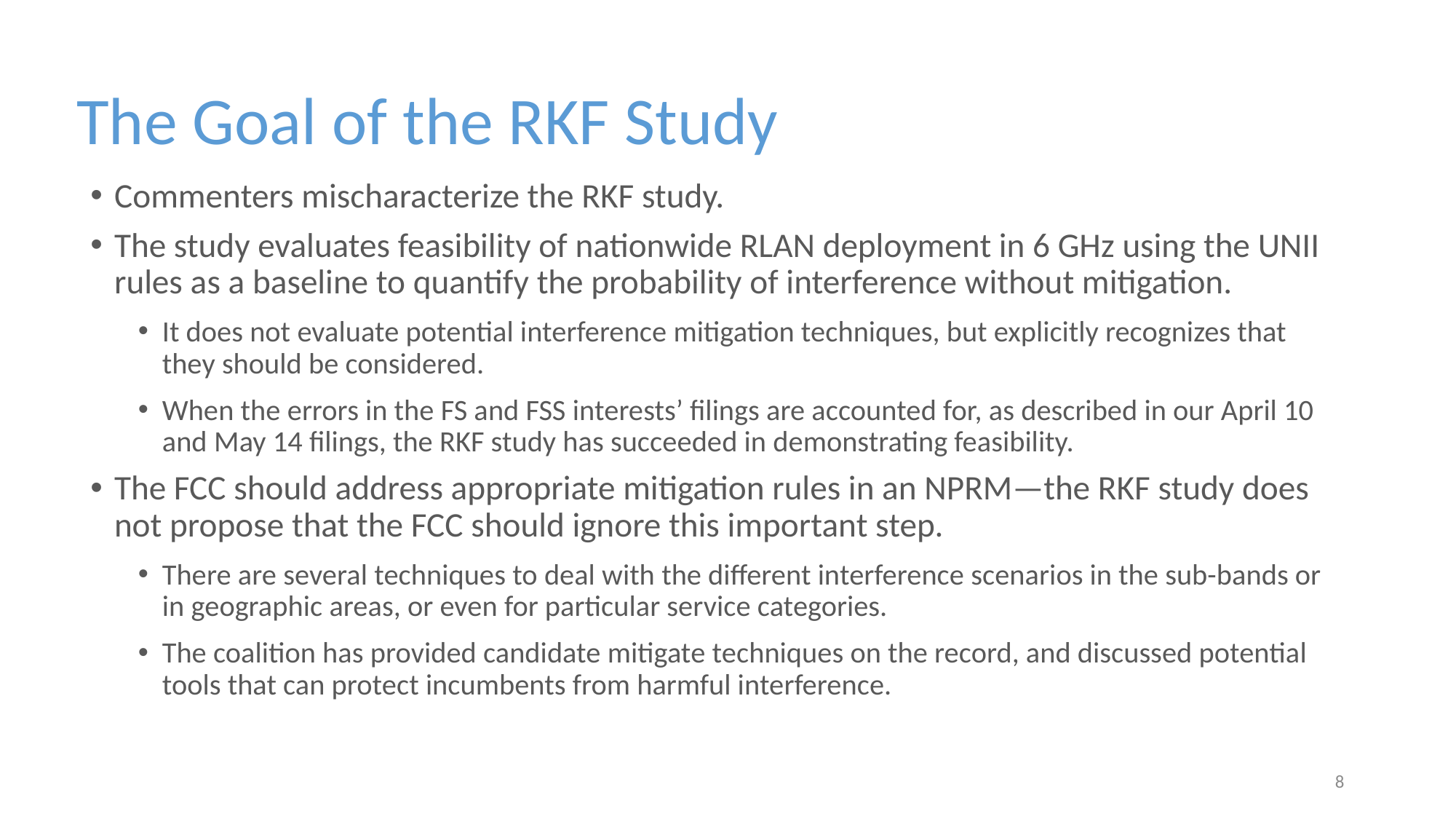

# The Goal of the RKF Study
Commenters mischaracterize the RKF study.
The study evaluates feasibility of nationwide RLAN deployment in 6 GHz using the UNII rules as a baseline to quantify the probability of interference without mitigation.
It does not evaluate potential interference mitigation techniques, but explicitly recognizes that they should be considered.
When the errors in the FS and FSS interests’ filings are accounted for, as described in our April 10 and May 14 filings, the RKF study has succeeded in demonstrating feasibility.
The FCC should address appropriate mitigation rules in an NPRM—the RKF study does not propose that the FCC should ignore this important step.
There are several techniques to deal with the different interference scenarios in the sub-bands or in geographic areas, or even for particular service categories.
The coalition has provided candidate mitigate techniques on the record, and discussed potential tools that can protect incumbents from harmful interference.
8